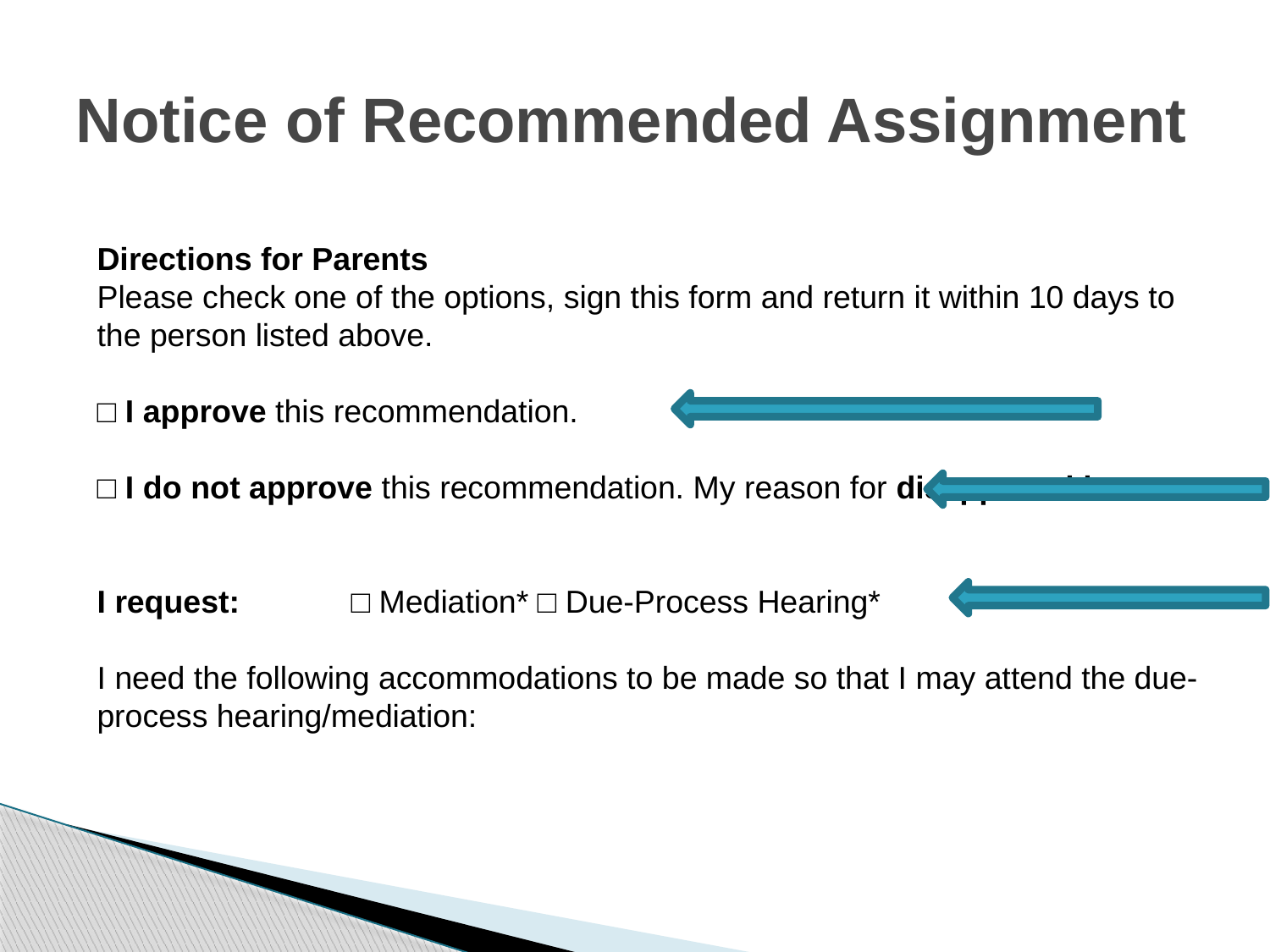

# Notice of Recommended Assignment
Directions for Parents
Please check one of the options, sign this form and return it within 10 days to the person listed above.

□ I approve this recommendation.

□ I do not approve this recommendation. My reason for disapproval is:

I request:	□ Mediation* □ Due-Process Hearing*

I need the following accommodations to be made so that I may attend the due-process hearing/mediation:

|  |
| --- |